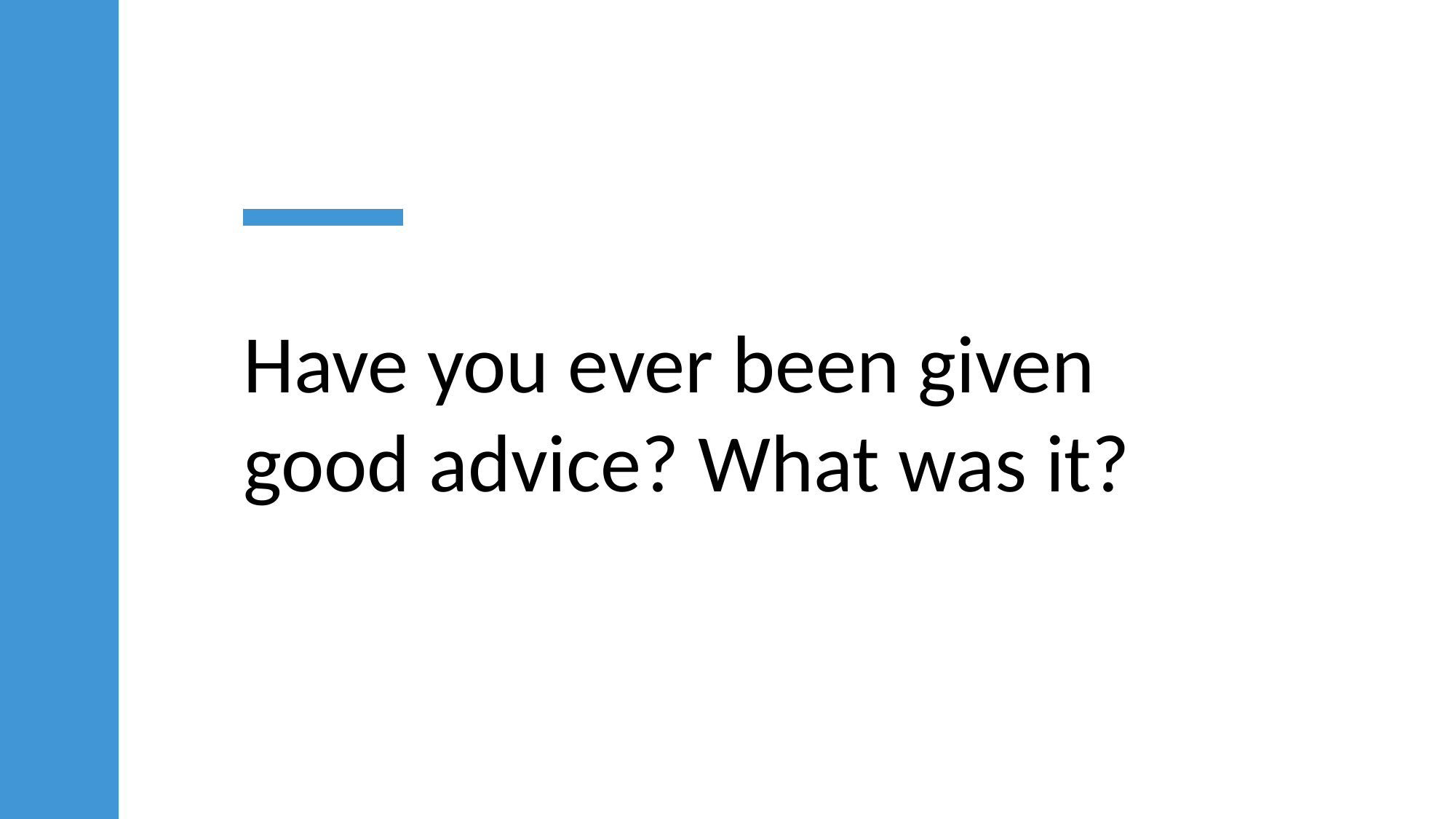

# Have you ever been given good advice? What was it?